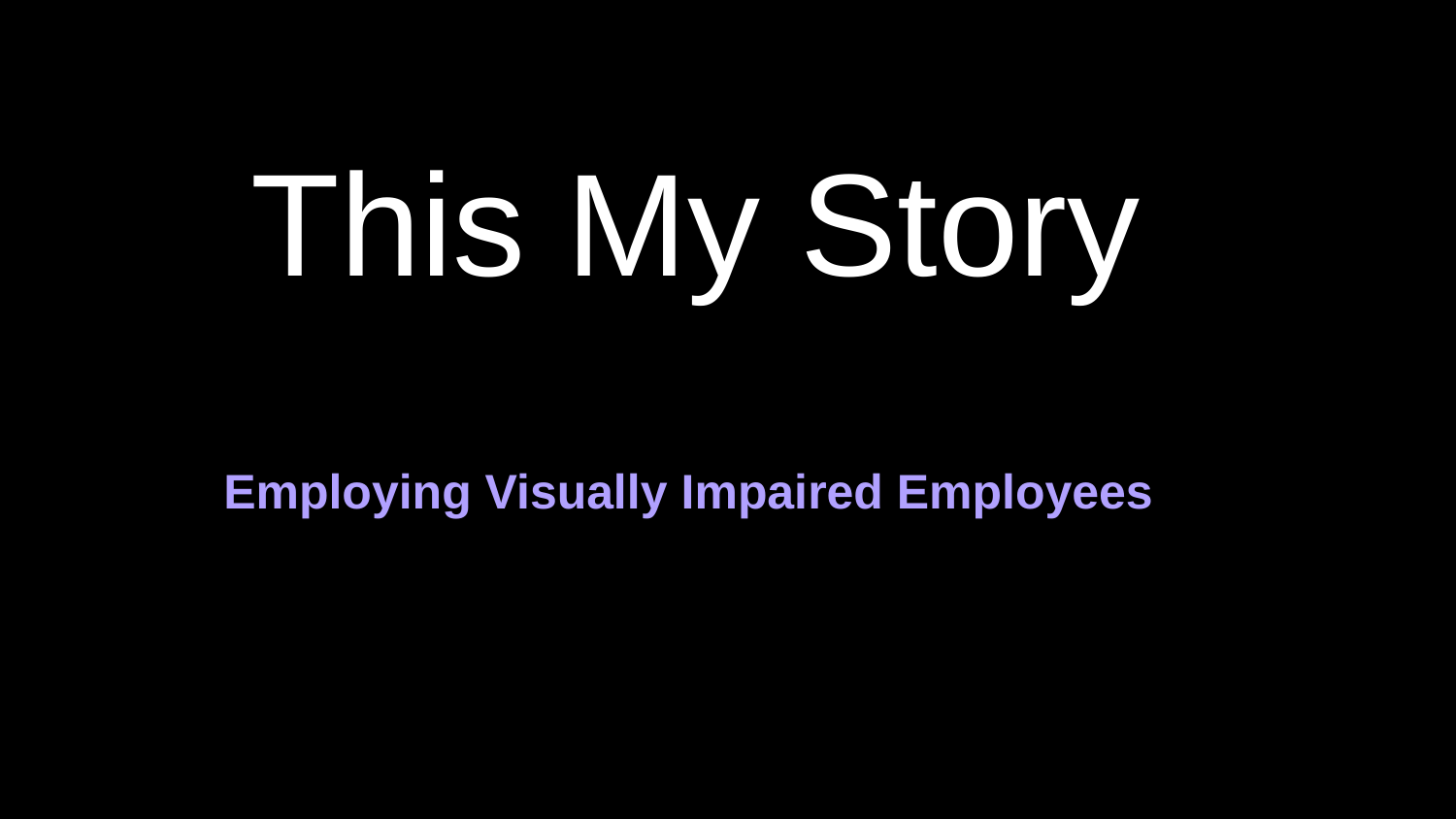

# This My Story
Employing Visually Impaired Employees
1